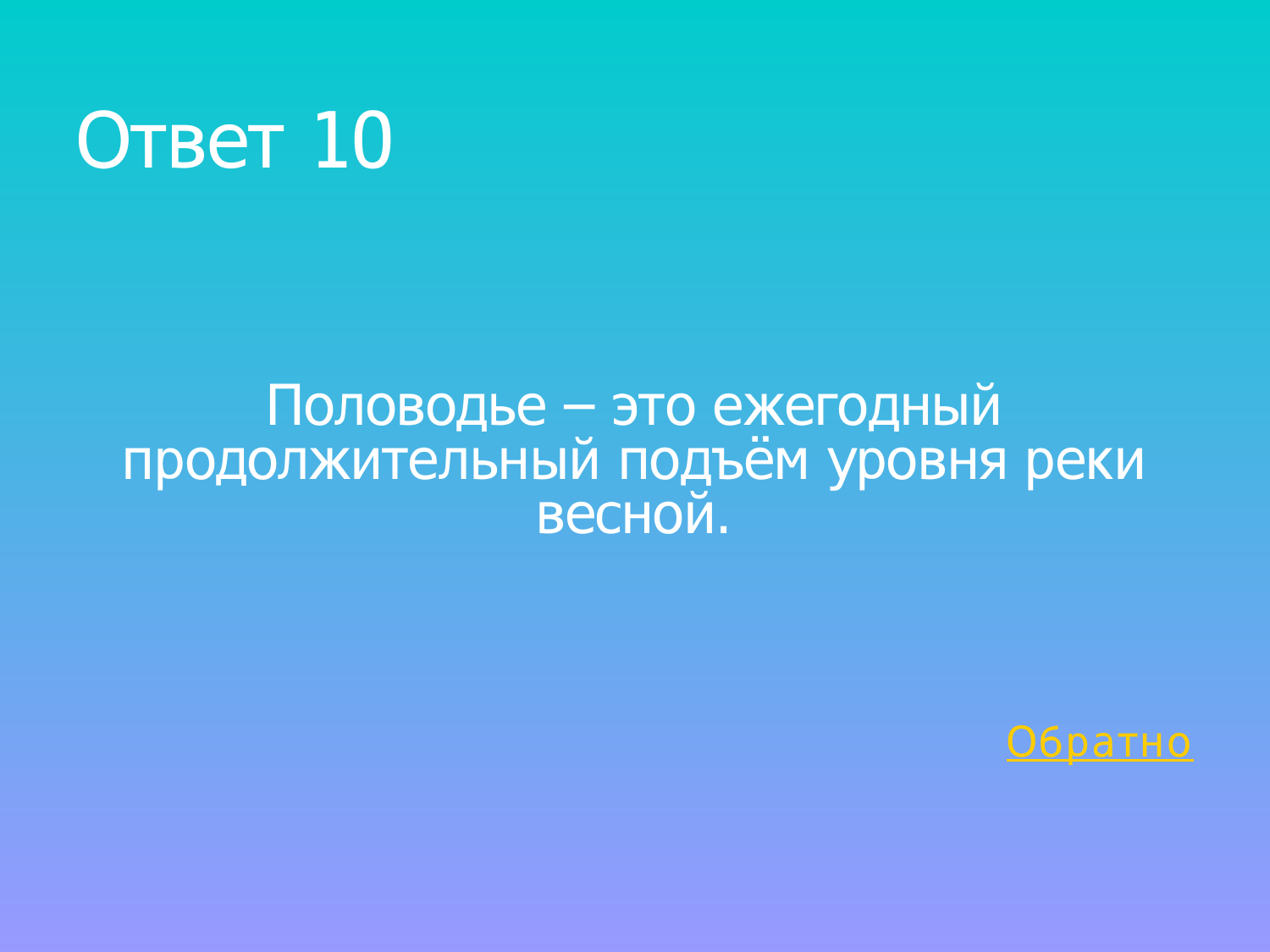

# Ответ 10

Половодье – это ежегодный продолжительный подъём уровня реки весной.

Обратно